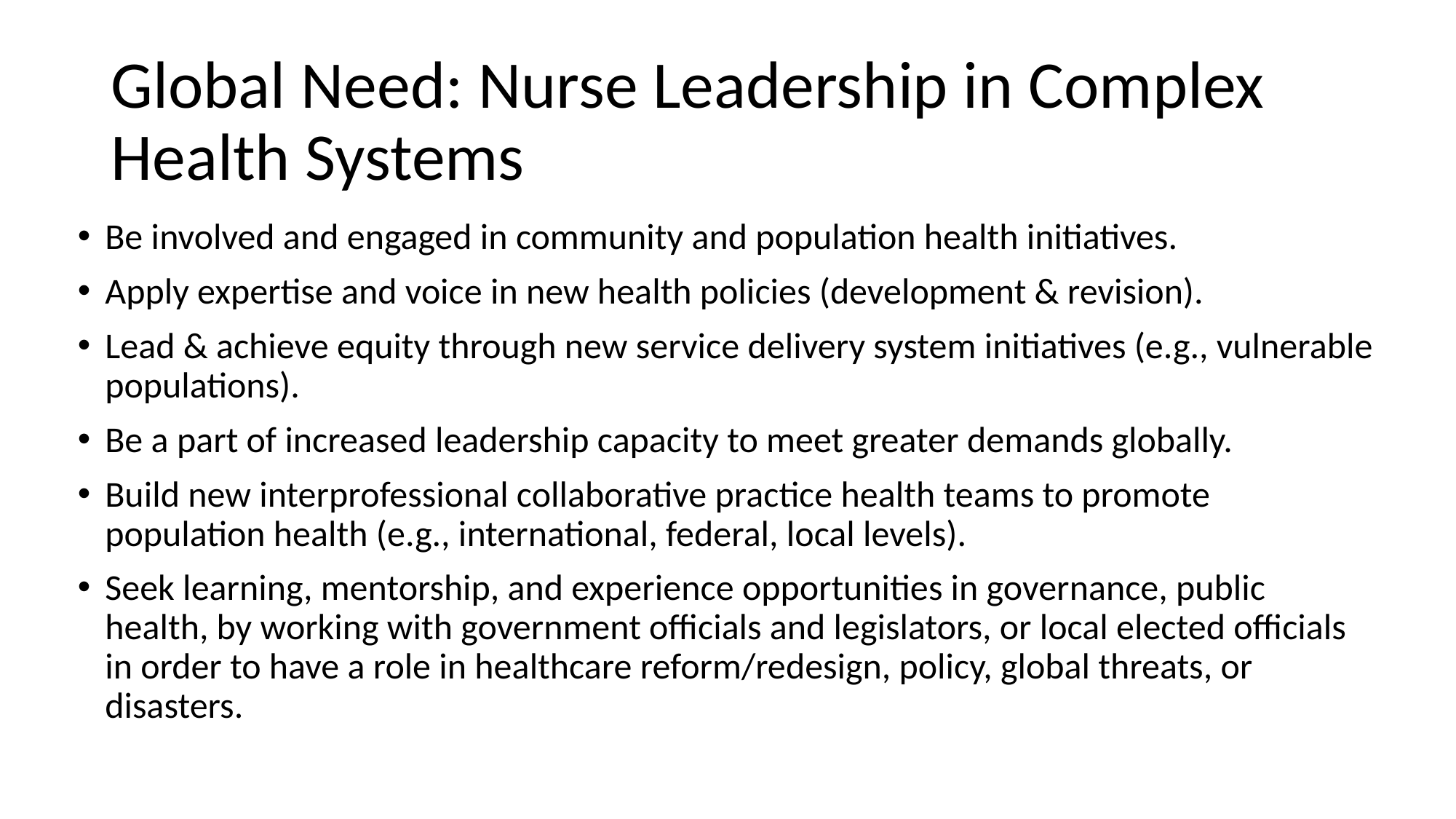

# Global Need: Nurse Leadership in Complex Health Systems
Be involved and engaged in community and population health initiatives.
Apply expertise and voice in new health policies (development & revision).
Lead & achieve equity through new service delivery system initiatives (e.g., vulnerable populations).
Be a part of increased leadership capacity to meet greater demands globally.
Build new interprofessional collaborative practice health teams to promote population health (e.g., international, federal, local levels).
Seek learning, mentorship, and experience opportunities in governance, public health, by working with government officials and legislators, or local elected officials in order to have a role in healthcare reform/redesign, policy, global threats, or disasters.